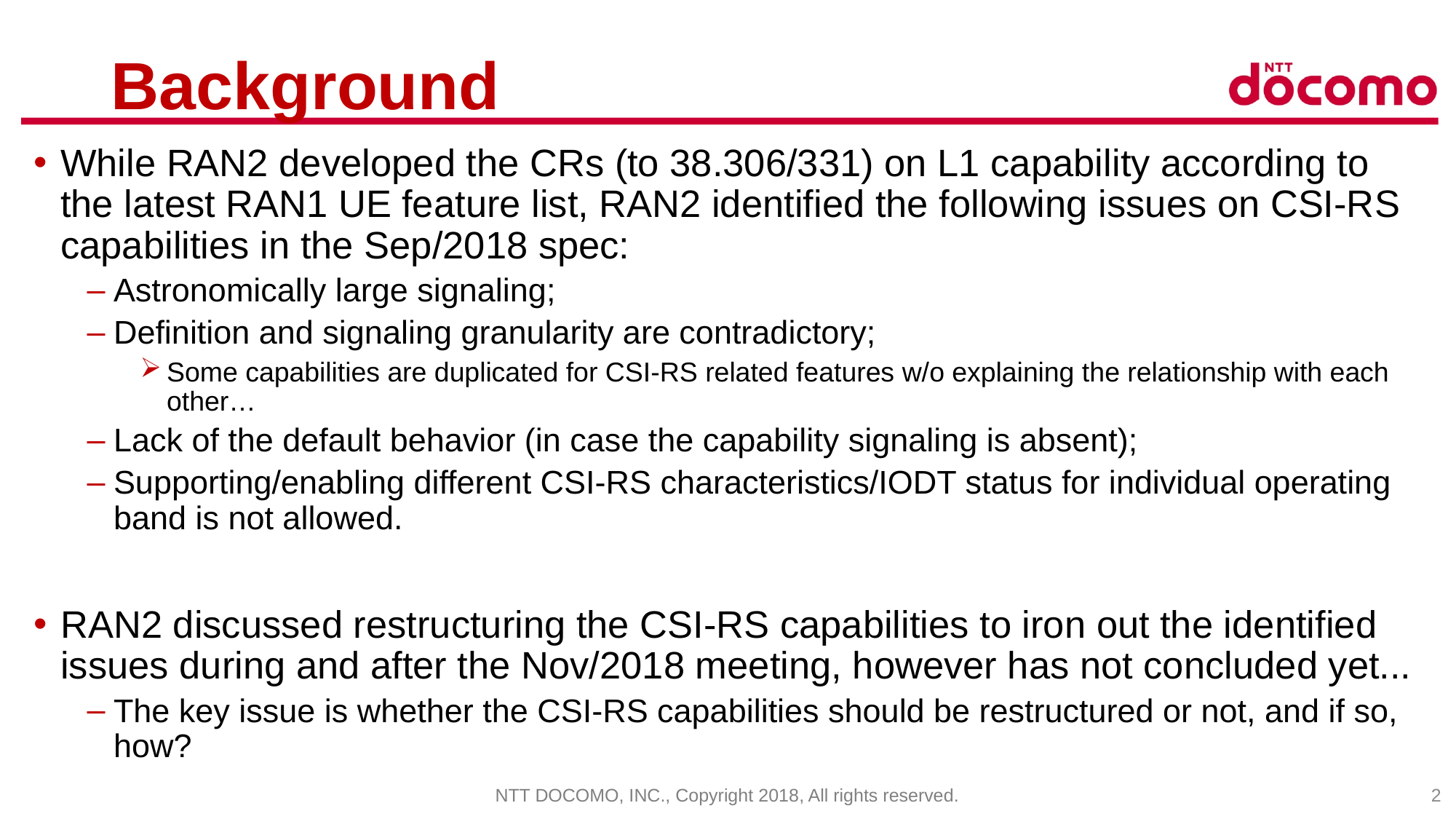

# Background
While RAN2 developed the CRs (to 38.306/331) on L1 capability according to the latest RAN1 UE feature list, RAN2 identified the following issues on CSI-RS capabilities in the Sep/2018 spec:
Astronomically large signaling;
Definition and signaling granularity are contradictory;
Some capabilities are duplicated for CSI-RS related features w/o explaining the relationship with each other…
Lack of the default behavior (in case the capability signaling is absent);
Supporting/enabling different CSI-RS characteristics/IODT status for individual operating band is not allowed.

RAN2 discussed restructuring the CSI-RS capabilities to iron out the identified issues during and after the Nov/2018 meeting, however has not concluded yet...
The key issue is whether the CSI-RS capabilities should be restructured or not, and if so, how?
NTT DOCOMO, INC., Copyright 2018, All rights reserved.
2